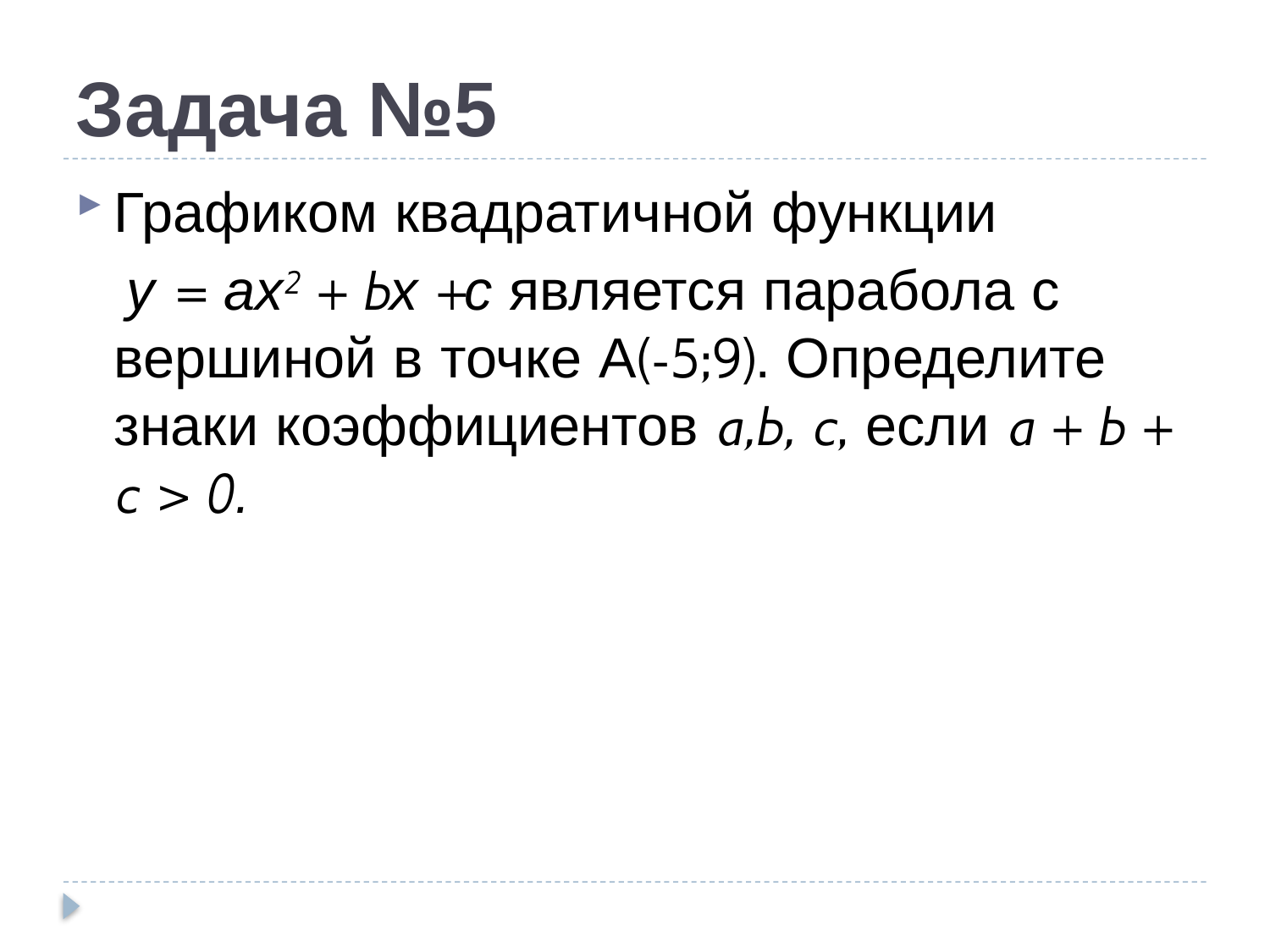

# Задача №5
Графиком квадратичной функции
   у = ах2 + bх +с является парабола с вершиной в точке А(-5;9). Определите знаки коэффициентов a,b, c, если a + b + c > 0.